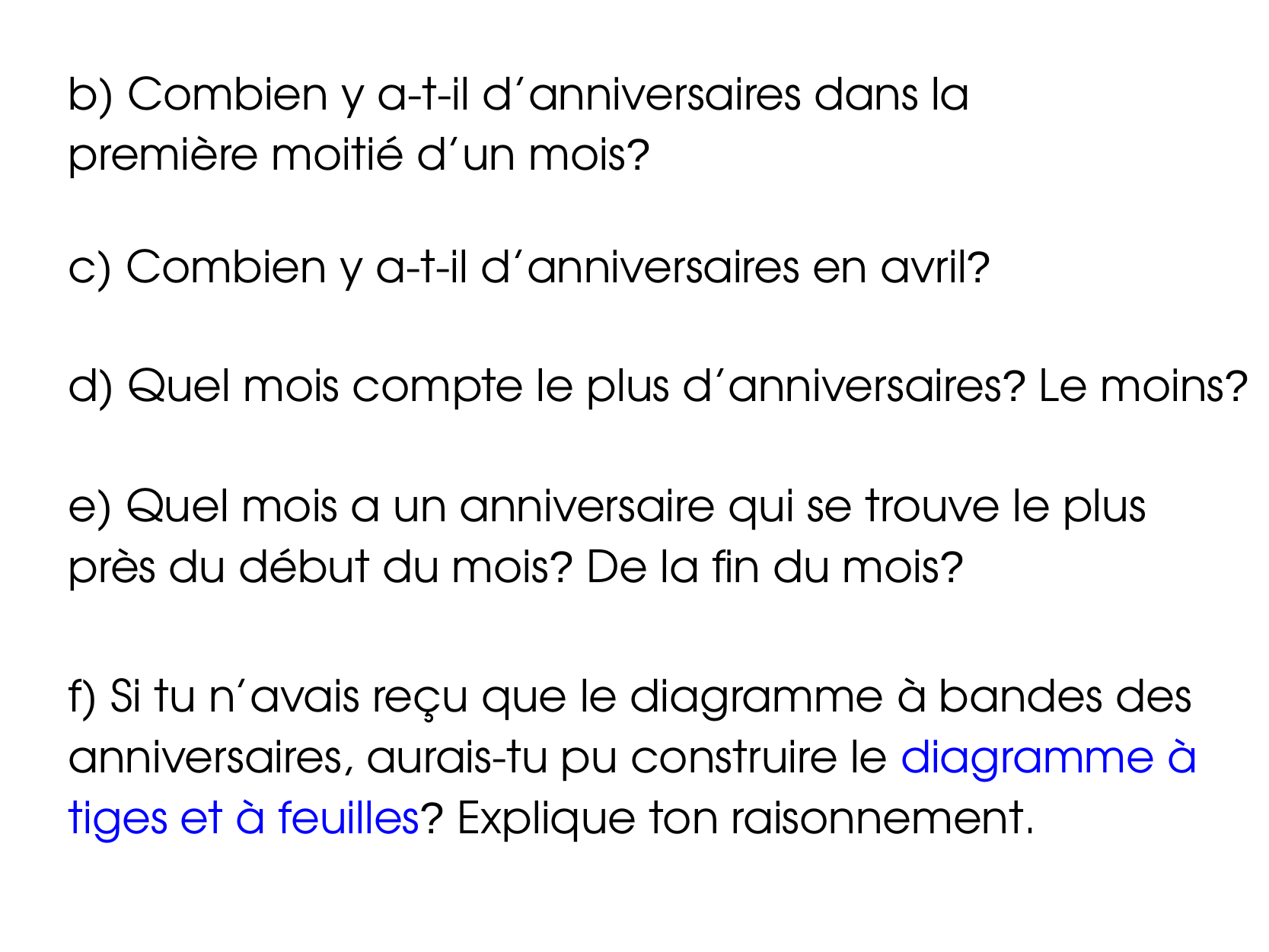

b) Combien y a-t-il d’anniversaires dans la première moitié d’un mois?
c) Combien y a-t-il d’anniversaires en avril?
d) Quel mois compte le plus d’anniversaires? Le moins?
e) Quel mois a un anniversaire qui se trouve le plus près du début du mois? De la fin du mois?
f) Si tu n’avais reçu que le diagramme à bandes des anniversaires, aurais-tu pu construire le diagramme à tiges et à feuilles? Explique ton raisonnement.